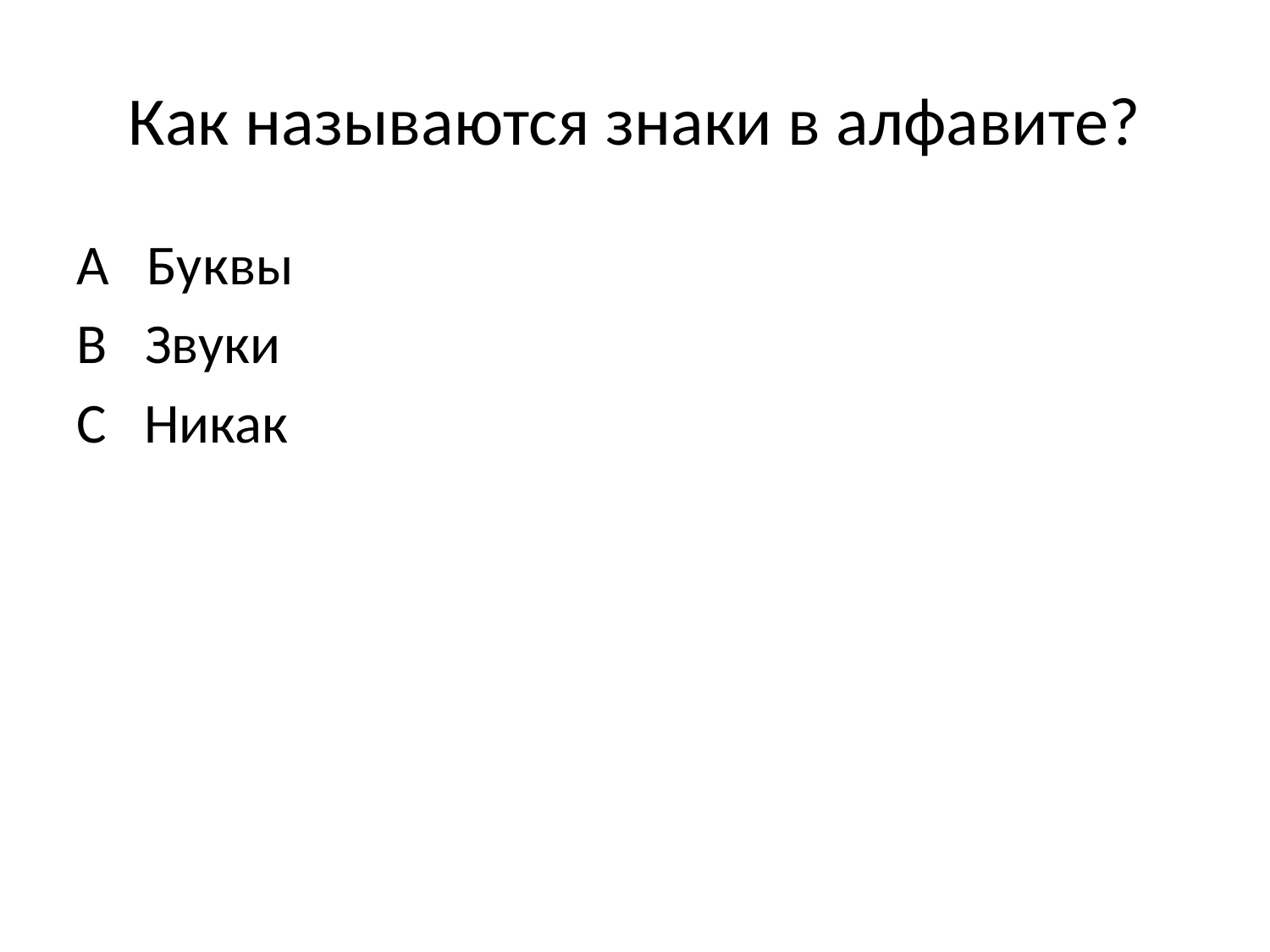

# Как называются знаки в алфавите?
А   Буквы
В   Звуки
С   Никак